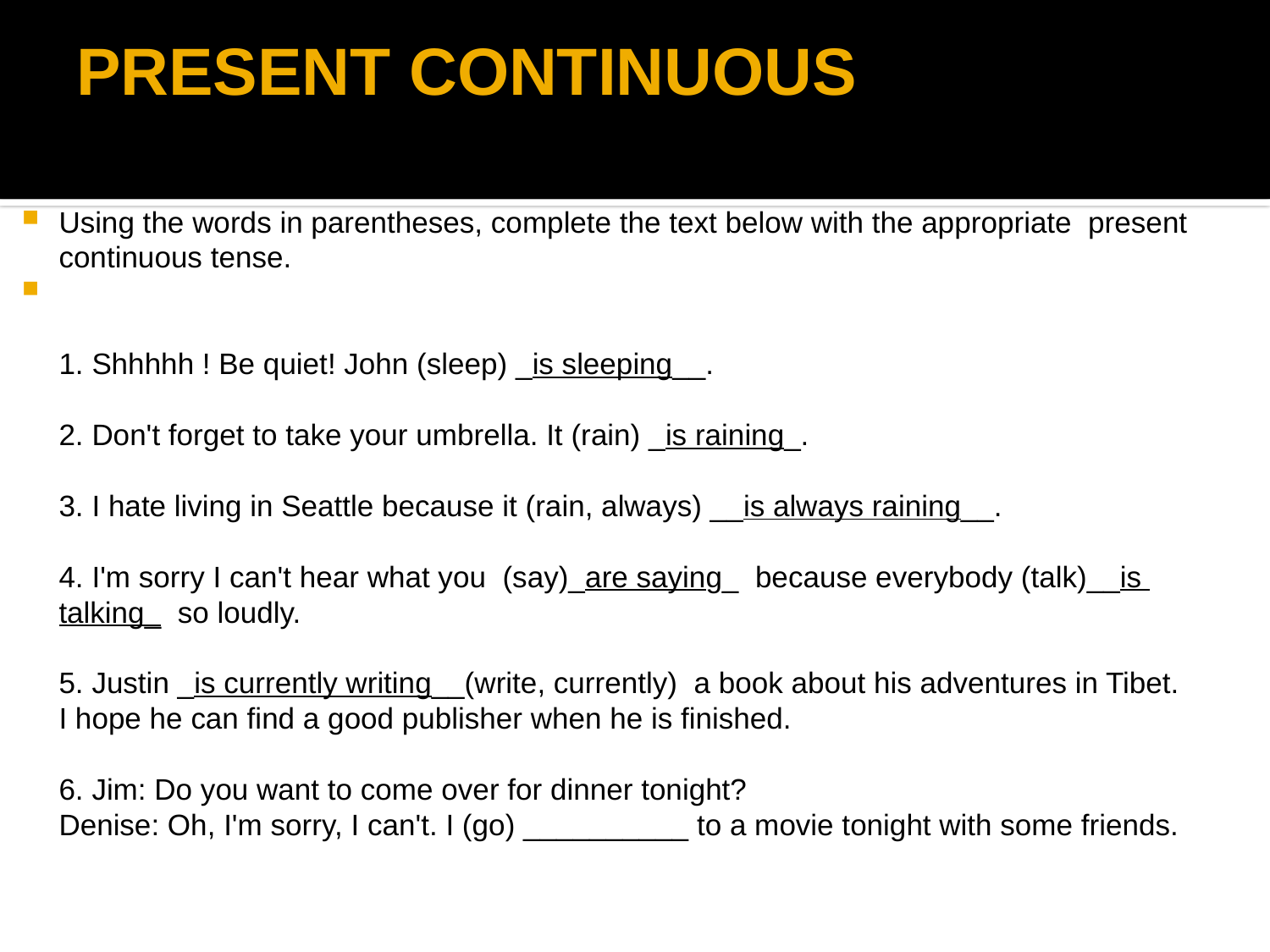

# PRESENT CONTINUOUS
Using the words in parentheses, complete the text below with the appropriate  present continuous tense.
1. Shhhhh ! Be quiet! John (sleep) _is sleeping__. 
2. Don't forget to take your umbrella. It (rain) _is raining_. 
3. I hate living in Seattle because it (rain, always) __is always raining__. 
4. I'm sorry I can't hear what you  (say)_are saying_  because everybody (talk)__is  talking_  so loudly. 
5. Justin _is currently writing__(write, currently)  a book about his adventures in Tibet. I hope he can find a good publisher when he is finished. 
6. Jim: Do you want to come over for dinner tonight?
Denise: Oh, I'm sorry, I can't. I (go) __________ to a movie tonight with some friends.